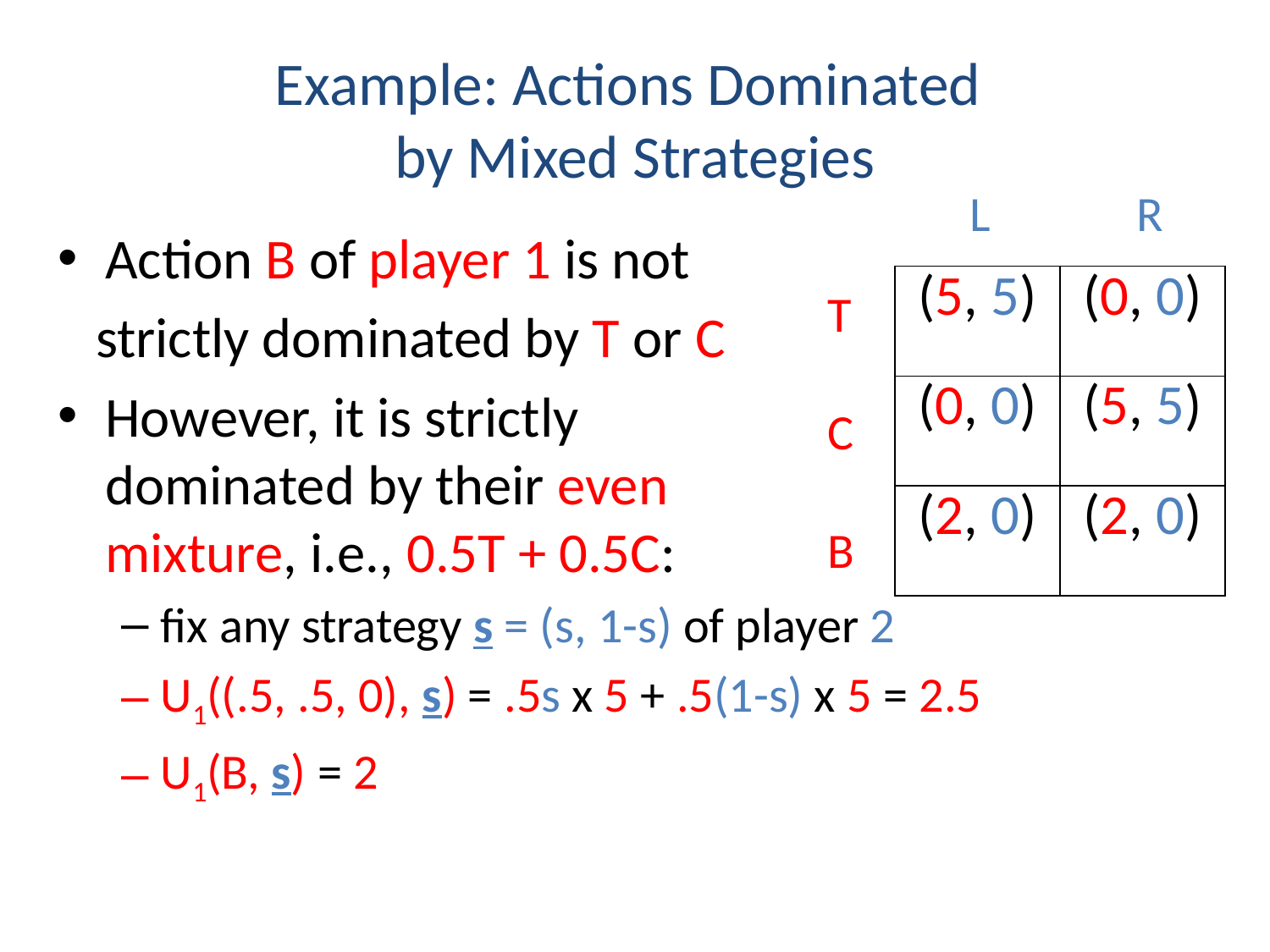

# Example: Actions Dominated by Mixed Strategies
 L             R
Action B of player 1 is not
   strictly dominated by T or C
However, it is strictly
dominated by their even
mixture, i.e., 0.5T + 0.5C:
fix any strategy s = (s, 1-s) of player 2
U1((.5, .5, 0), s) = .5s x 5 + .5(1-s) x 5 = 2.5
U1(B, s) = 2
| (5, 5) | (0, 0) |
| --- | --- |
| (0, 0) | (5, 5) |
| (2, 0) | (2, 0) |
T

C

B